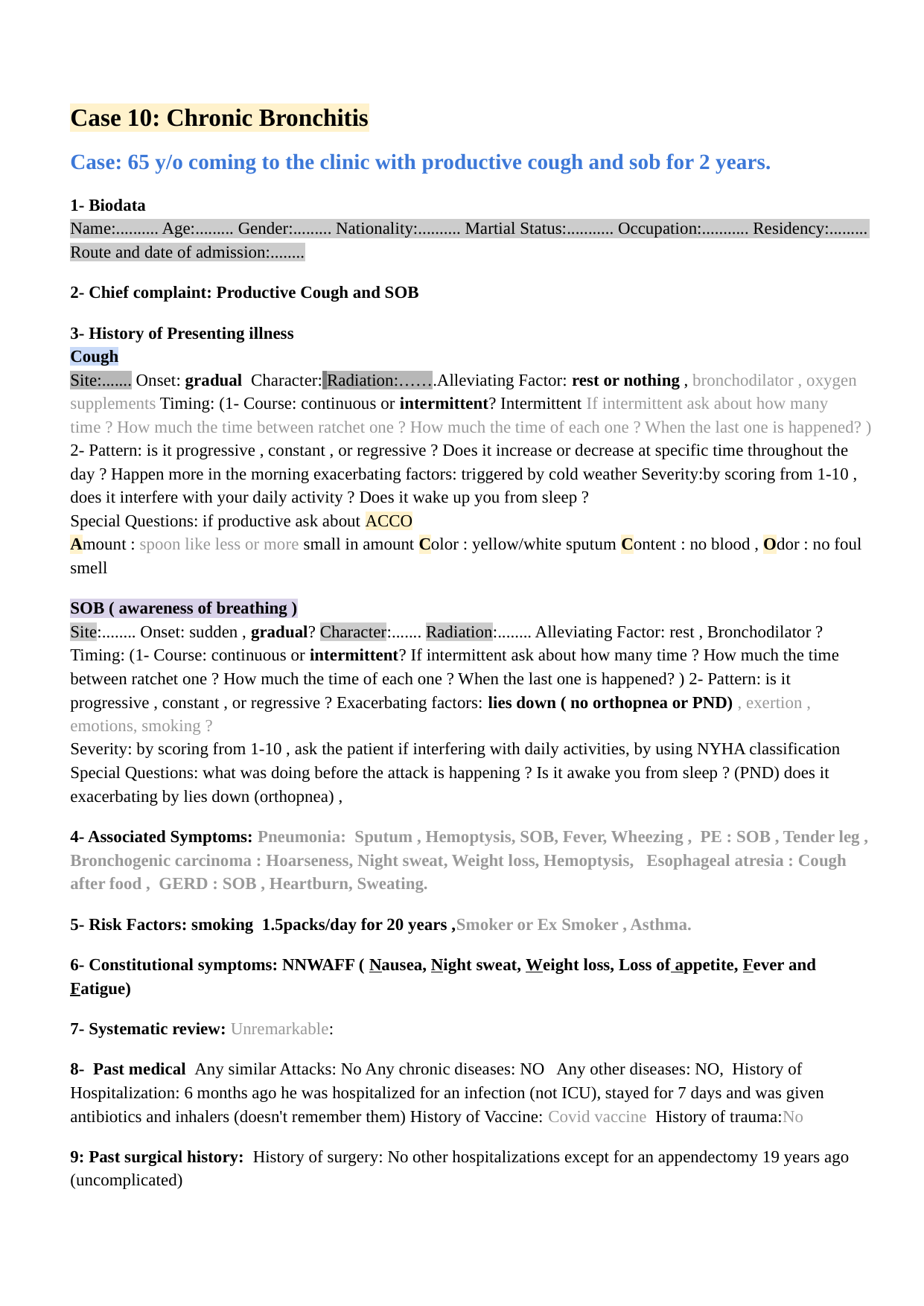

Case 10: Chronic Bronchitis

Case: 65 y/o coming to the clinic with productive cough and sob for 2 years.

1- Biodata
Name:.......... Age:......... Gender:......... Nationality:.......... Martial Status:........... Occupation:........... Residency:......... Route and date of admission:........

2- Chief complaint: Productive Cough and SOB

3- History of Presenting illness
Cough
Site:....... Onset: gradual  Character: Radiation:…….Alleviating Factor: rest or nothing , bronchodilator , oxygen supplements Timing: (1- Course: continuous or intermittent? Intermittent If intermittent ask about how many time ? How much the time between ratchet one ? How much the time of each one ? When the last one is happened? ) 2- Pattern: is it progressive , constant , or regressive ? Does it increase or decrease at specific time throughout the day ? Happen more in the morning exacerbating factors: triggered by cold weather Severity:by scoring from 1-10 , does it interfere with your daily activity ? Does it wake up you from sleep ?
Special Questions: if productive ask about ACCO
Amount : spoon like less or more small in amount Color : yellow/white sputum Content : no blood , Odor : no foul smell

SOB ( awareness of breathing )
Site:........ Onset: sudden , gradual? Character:....... Radiation:........ Alleviating Factor: rest , Bronchodilator ? Timing: (1- Course: continuous or intermittent? If intermittent ask about how many time ? How much the time between ratchet one ? How much the time of each one ? When the last one is happened? ) 2- Pattern: is it progressive , constant , or regressive ? Exacerbating factors: lies down ( no orthopnea or PND) , exertion , emotions, smoking ?
Severity: by scoring from 1-10 , ask the patient if interfering with daily activities, by using NYHA classification Special Questions: what was doing before the attack is happening ? Is it awake you from sleep ? (PND) does it exacerbating by lies down (orthopnea) ,

4- Associated Symptoms: Pneumonia:  Sputum , Hemoptysis, SOB, Fever, Wheezing ,  PE : SOB , Tender leg ,
Bronchogenic carcinoma : Hoarseness, Night sweat, Weight loss, Hemoptysis,   Esophageal atresia : Cough after food ,  GERD : SOB , Heartburn, Sweating.

5- Risk Factors: smoking  1.5packs/day for 20 years ,Smoker or Ex Smoker , Asthma.

6- Constitutional symptoms: NNWAFF ( Nausea, Night sweat, Weight loss, Loss of appetite, Fever and Fatigue)

7- Systematic review: Unremarkable:

8-  Past medical  Any similar Attacks: No Any chronic diseases: NO   Any other diseases: NO,  History of Hospitalization: 6 months ago he was hospitalized for an infection (not ICU), stayed for 7 days and was given antibiotics and inhalers (doesn't remember them) History of Vaccine: Covid vaccine  History of trauma:No

9: Past surgical history:  History of surgery: No other hospitalizations except for an appendectomy 19 years ago (uncomplicated)